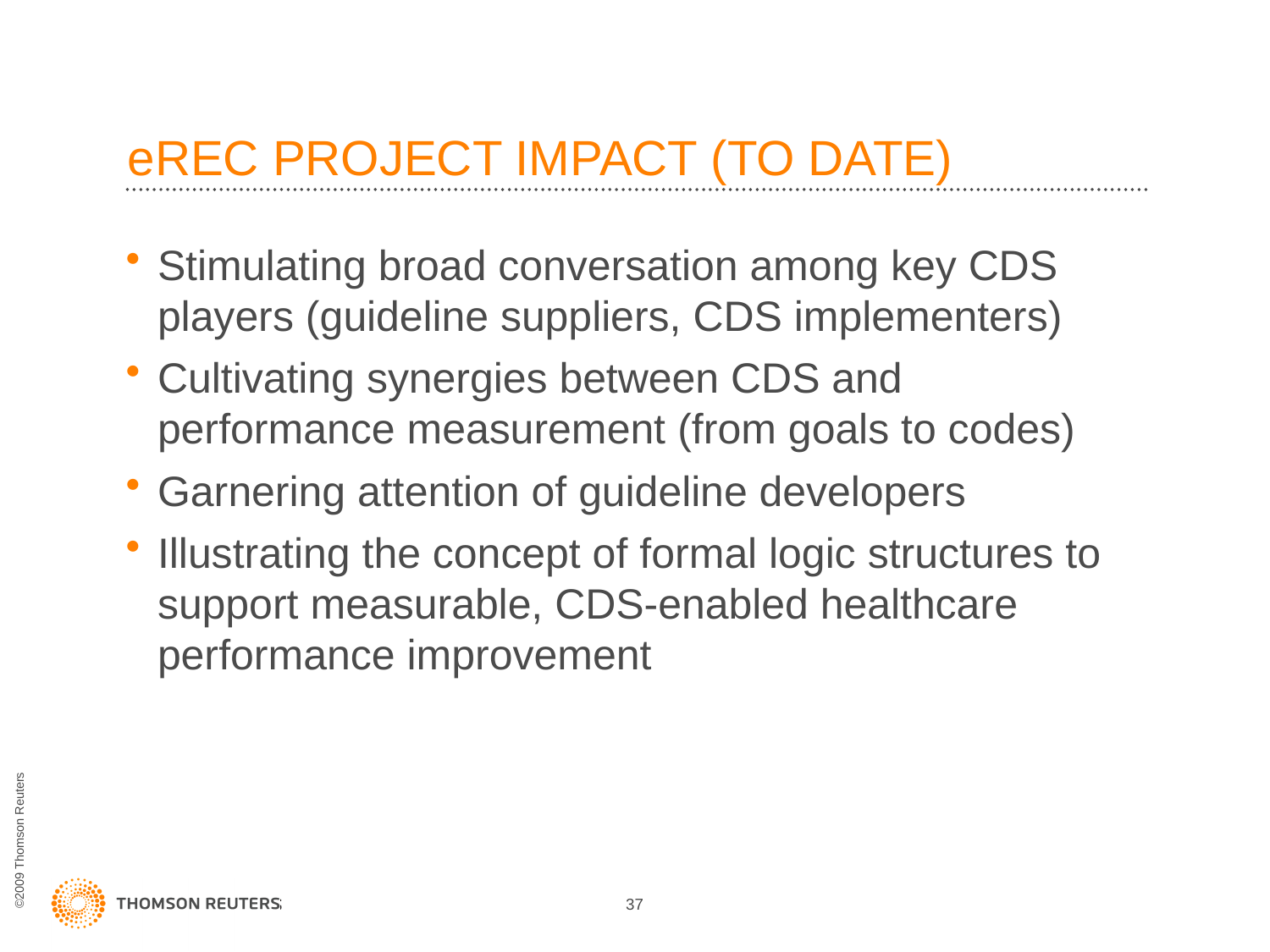

# eREC PROJECT IMPACT (TO DATE)
Stimulating broad conversation among key CDS players (guideline suppliers, CDS implementers)
Cultivating synergies between CDS and performance measurement (from goals to codes)
Garnering attention of guideline developers
Illustrating the concept of formal logic structures to support measurable, CDS-enabled healthcare performance improvement

37